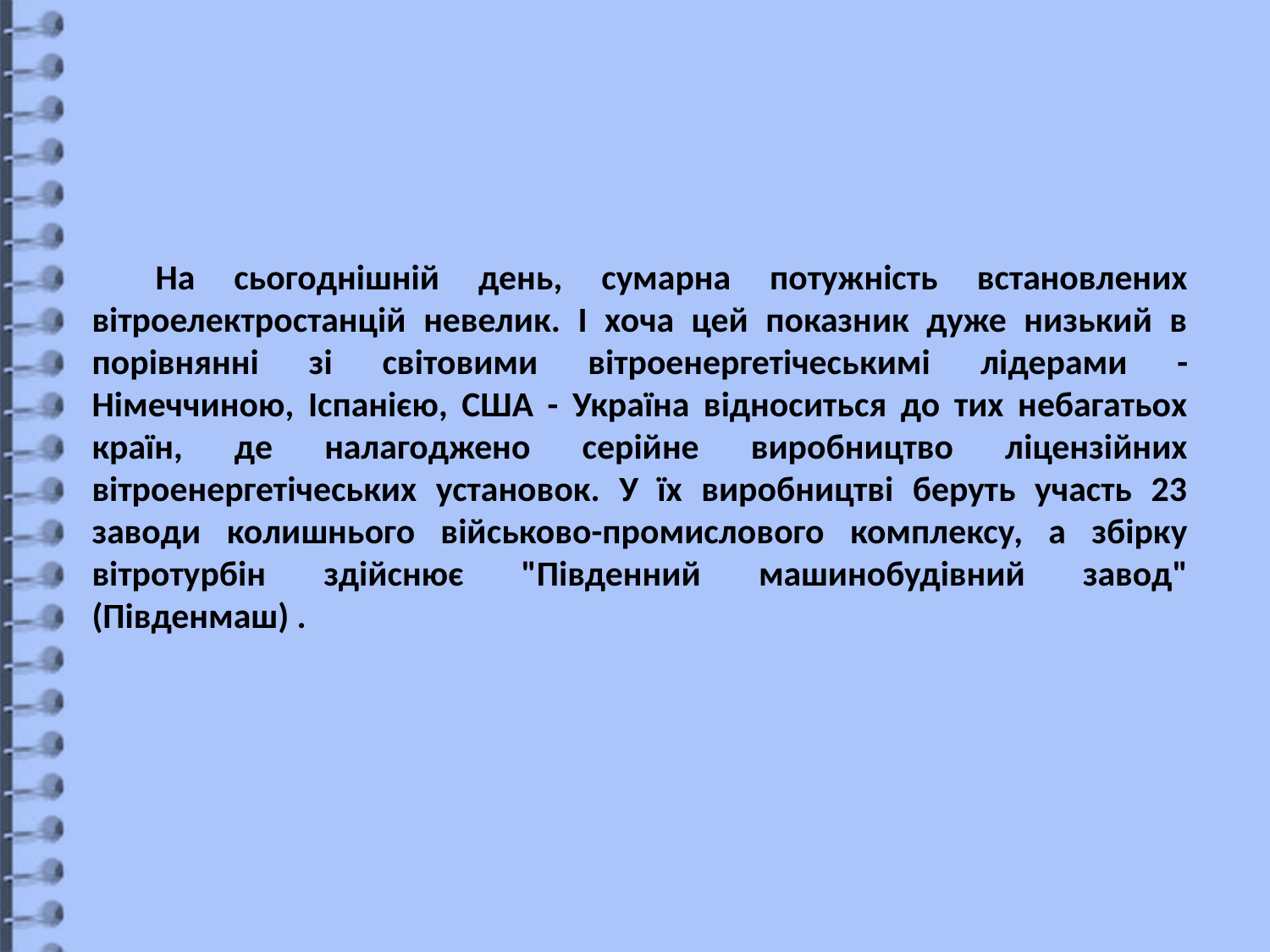

На сьогоднішній день, сумарна потужність встановлених вітроелектростанцій невелик. І хоча цей показник дуже низький в порівнянні зі світовими вітроенергетічеськимі лідерами - Німеччиною, Іспанією, США - Україна відноситься до тих небагатьох країн, де налагоджено серійне виробництво ліцензійних вітроенергетічеських установок. У їх виробництві беруть участь 23 заводи колишнього військово-промислового комплексу, а збірку вітротурбін здійснює "Південний машинобудівний завод" (Південмаш) .